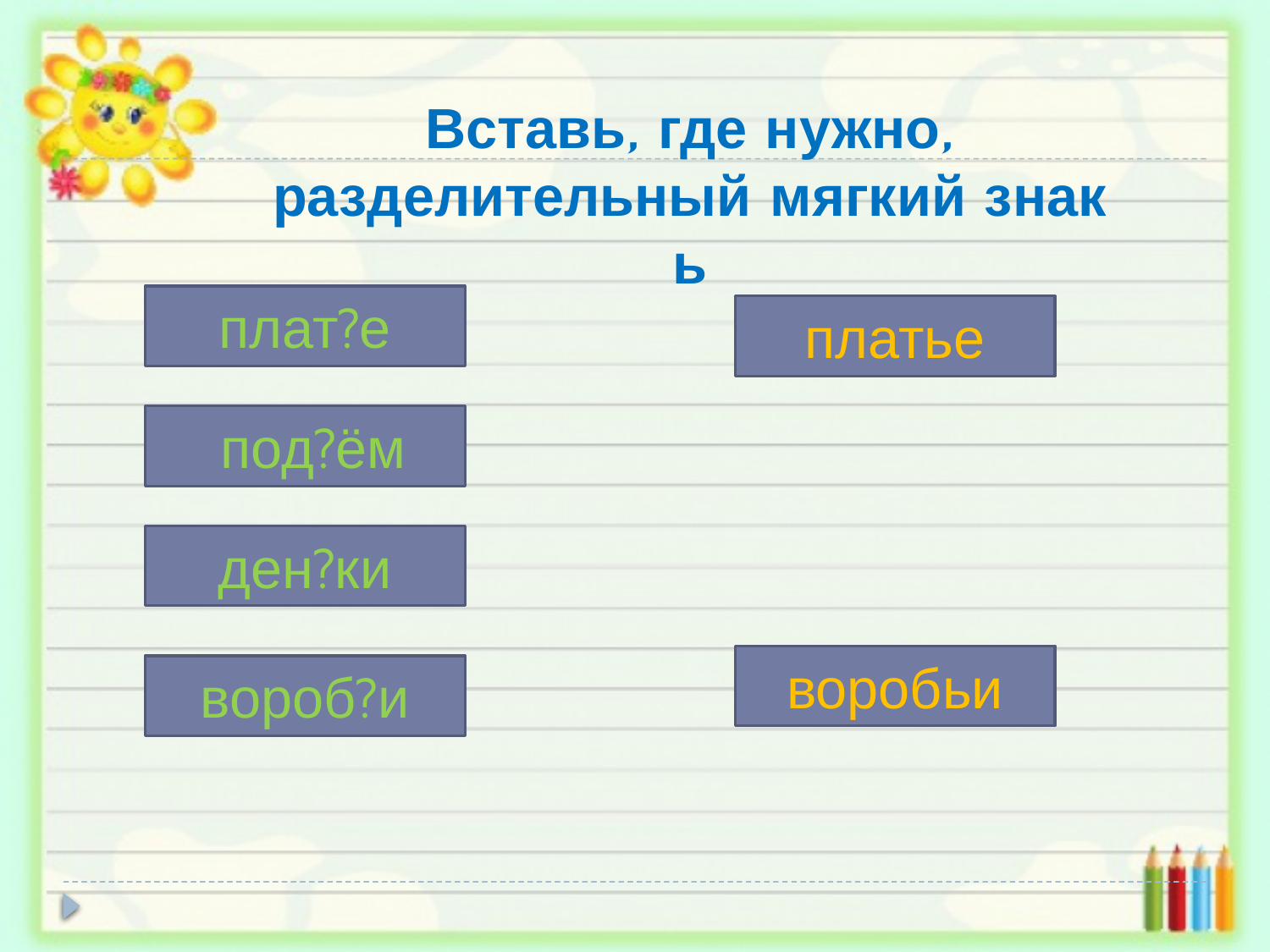

Вставь, где нужно, разделительный мягкий знак ь
плат?е
платье
 под?ём
ден?ки
воробьи
вороб?и